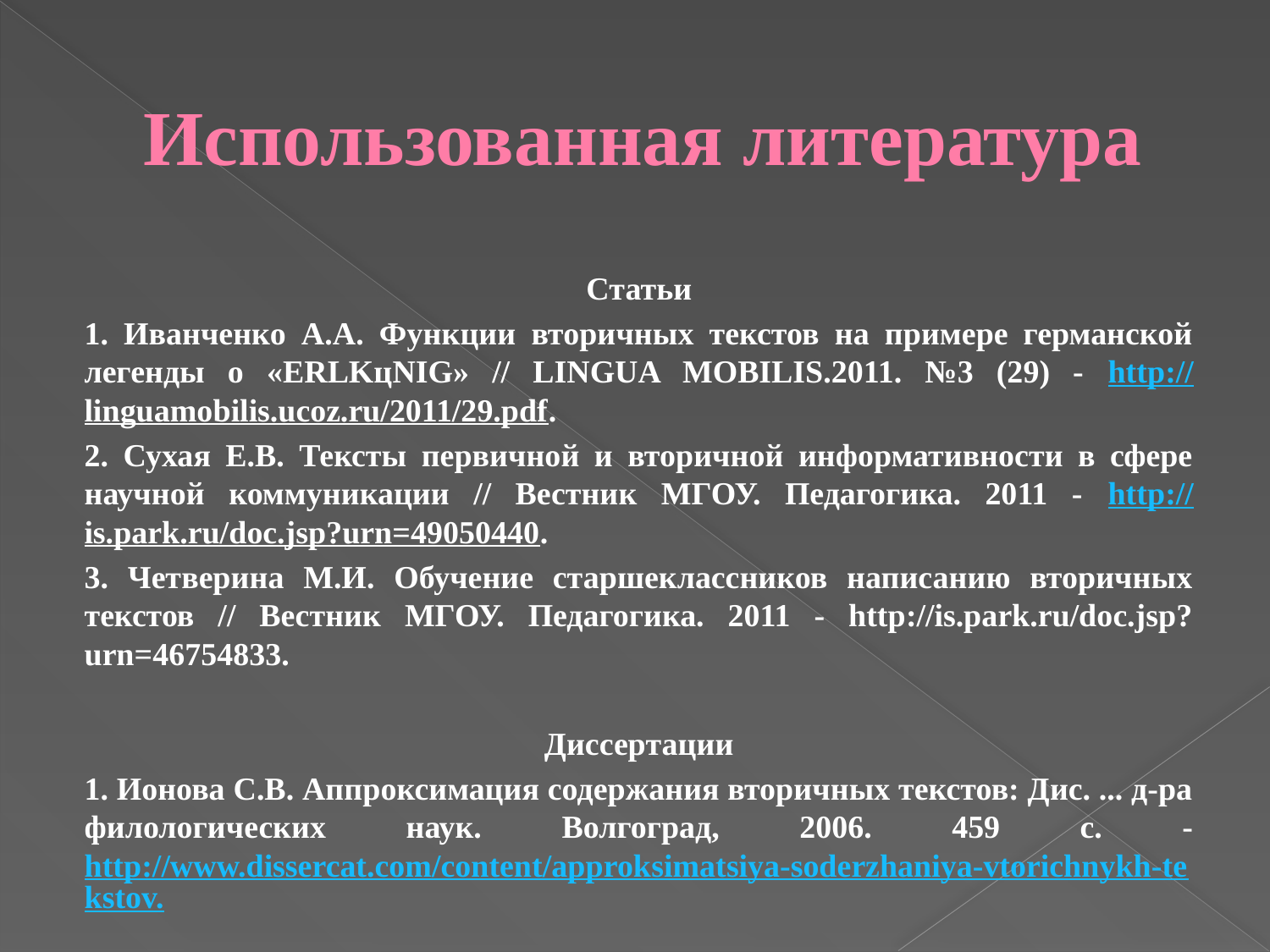

# Использованная литература
Статьи
	1. Иванченко А.А. Функции вторичных текстов на примере германской легенды о «ERLKцNIG» // LINGUA MOBILIS.2011. №3 (29) - http://linguamobilis.ucoz.ru/2011/29.pdf.
	2. Сухая Е.В. Тексты первичной и вторичной информативности в сфере научной коммуникации // Вестник МГОУ. Педагогика. 2011 - http://is.park.ru/doc.jsp?urn=49050440.
	3. Четверина М.И. Обучение старшеклассников написанию вторичных текстов // Вестник МГОУ. Педагогика. 2011 - http://is.park.ru/doc.jsp?urn=46754833.

Диссертации
	1. Ионова С.В. Аппроксимация содержания вторичных текстов: Дис. ... д-ра филологических наук. Волгоград, 2006. 459 с. - http://www.dissercat.com/content/approksimatsiya-soderzhaniya-vtorichnykh-tekstov.